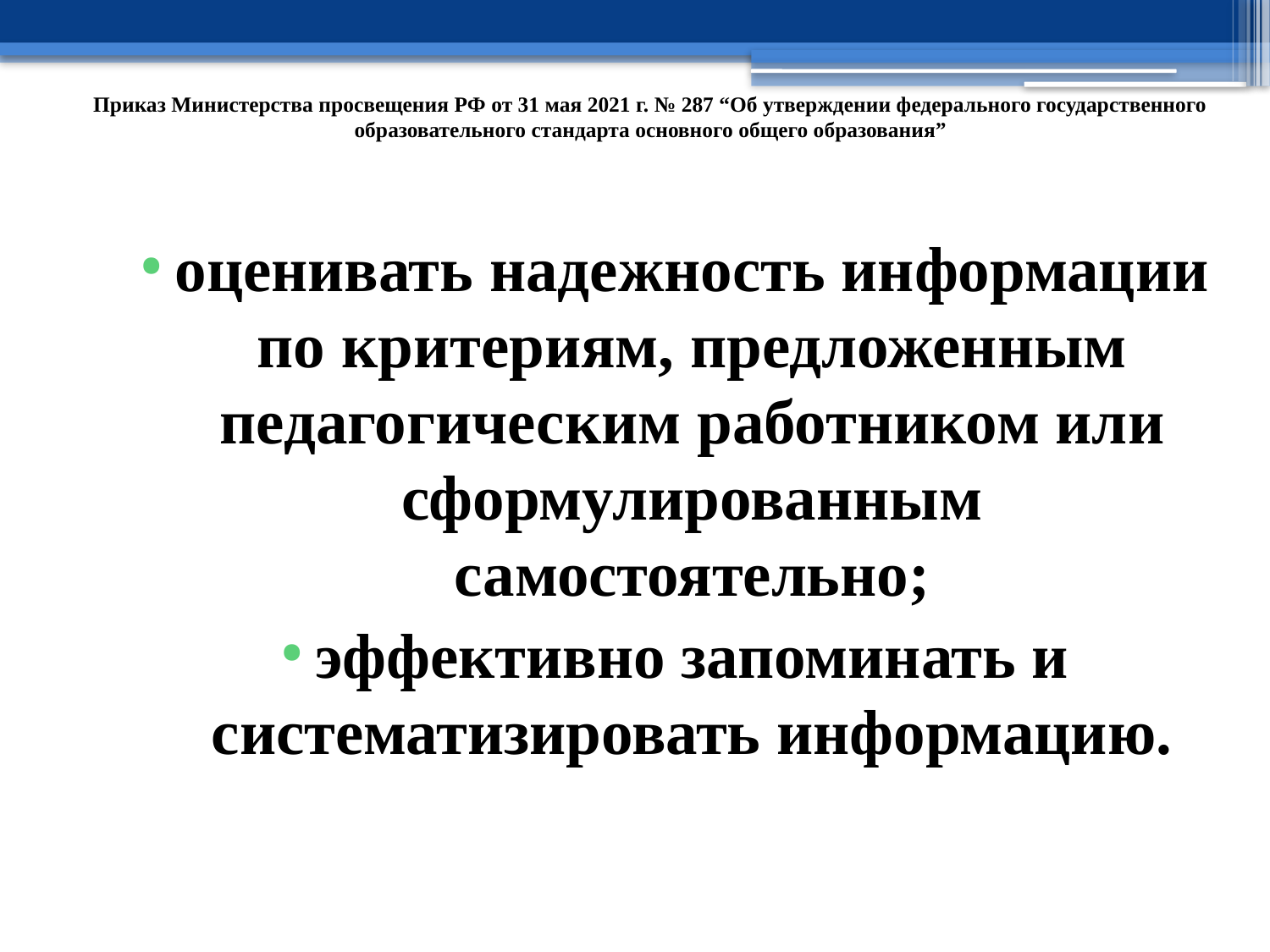

# Приказ Министерства просвещения РФ от 31 мая 2021 г. № 287 “Об утверждении федерального государственного образовательного стандарта основного общего образования”
оценивать надежность информации по критериям, предложенным педагогическим работником или сформулированным самостоятельно;
эффективно запоминать и систематизировать информацию.